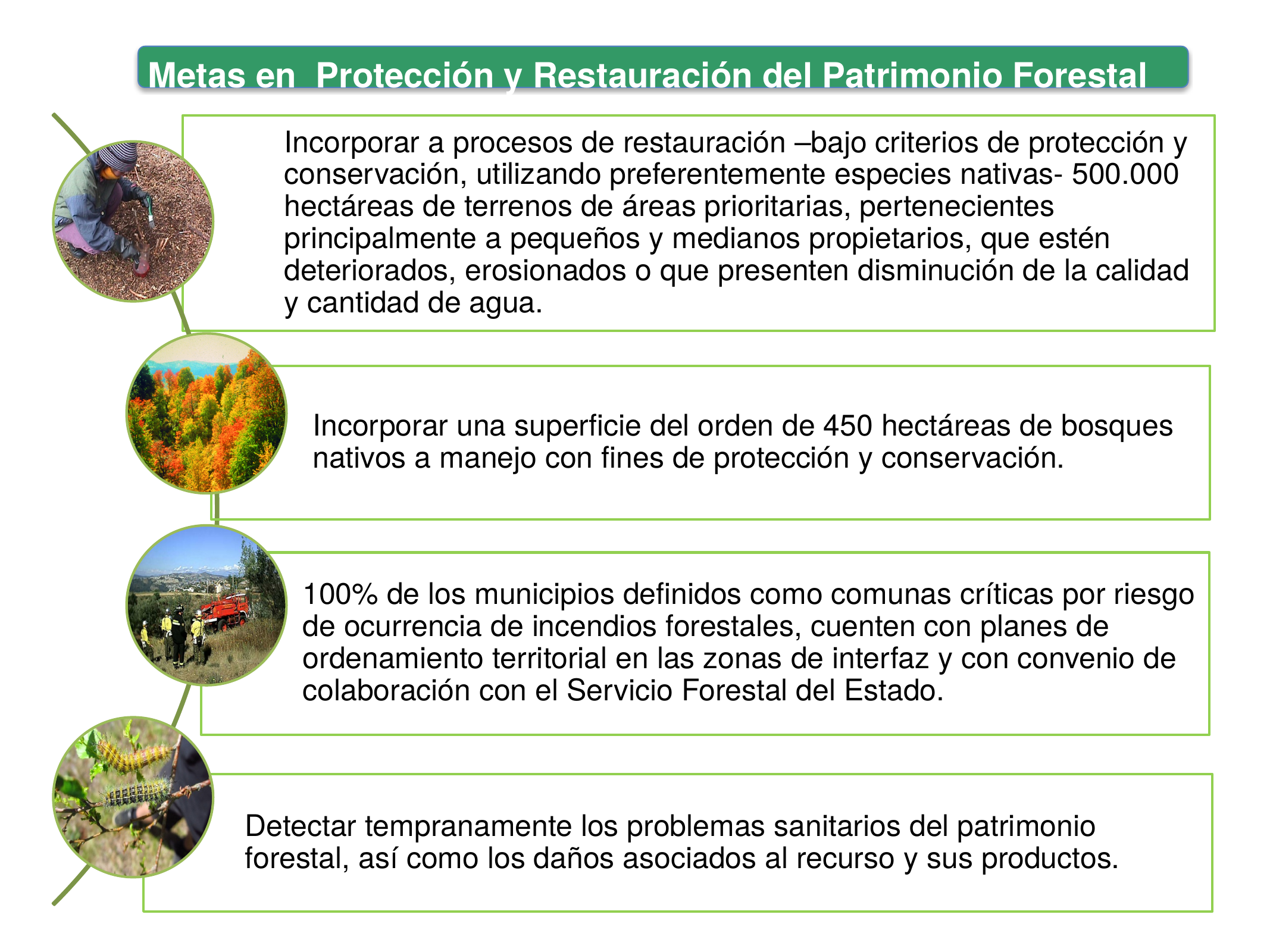

Incorporar a procesos de restauración –bajo criterios de protección y conservación, utilizando preferentemente especies nativas- 500.000 hectáreas de terrenos de áreas prioritarias, pertenecientes principalmente a pequeños y medianos propietarios, que estén deteriorados, erosionados o que presenten disminución de la calidad y cantidad de agua.

Incorporar una superficie del orden de 450 hectáreas de bosques nativos a manejo con fines de protección y conservación.

100% de los municipios definidos como comunas críticas por riesgo de ocurrencia de incendios forestales, cuenten con planes de ordenamiento territorial en las zonas de interfaz y con convenio de colaboración con el Servicio Forestal del Estado.

Detectar tempranamente los problemas sanitarios del patrimonio forestal, así como los daños asociados al recurso y sus productos.
Metas en  Protección y Restauración del Patrimonio Forestal